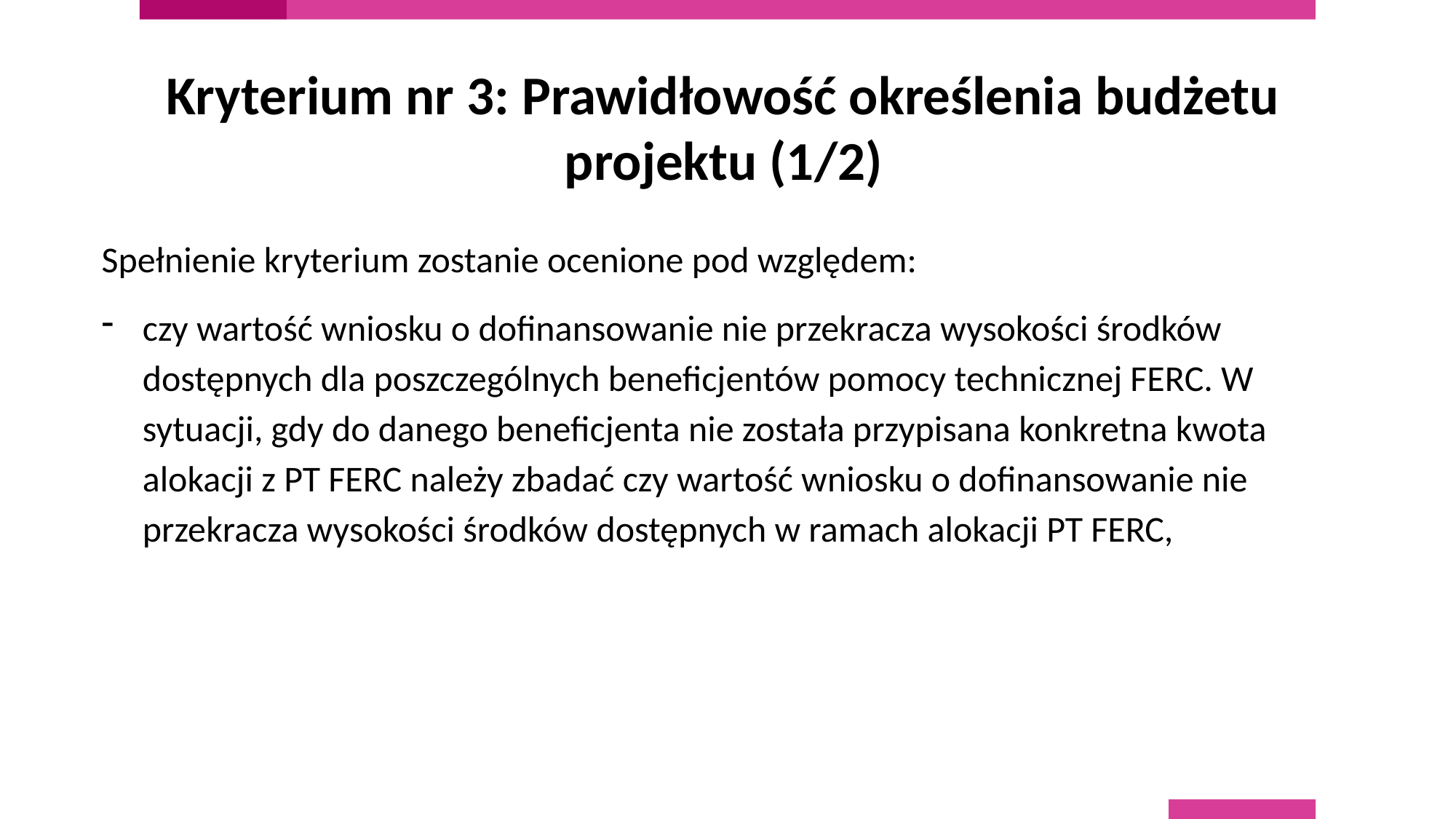

Kryterium nr 3: Prawidłowość określenia budżetu projektu (1/2)
Spełnienie kryterium zostanie ocenione pod względem:
czy wartość wniosku o dofinansowanie nie przekracza wysokości środków dostępnych dla poszczególnych beneficjentów pomocy technicznej FERC. W sytuacji, gdy do danego beneficjenta nie została przypisana konkretna kwota alokacji z PT FERC należy zbadać czy wartość wniosku o dofinansowanie nie przekracza wysokości środków dostępnych w ramach alokacji PT FERC,